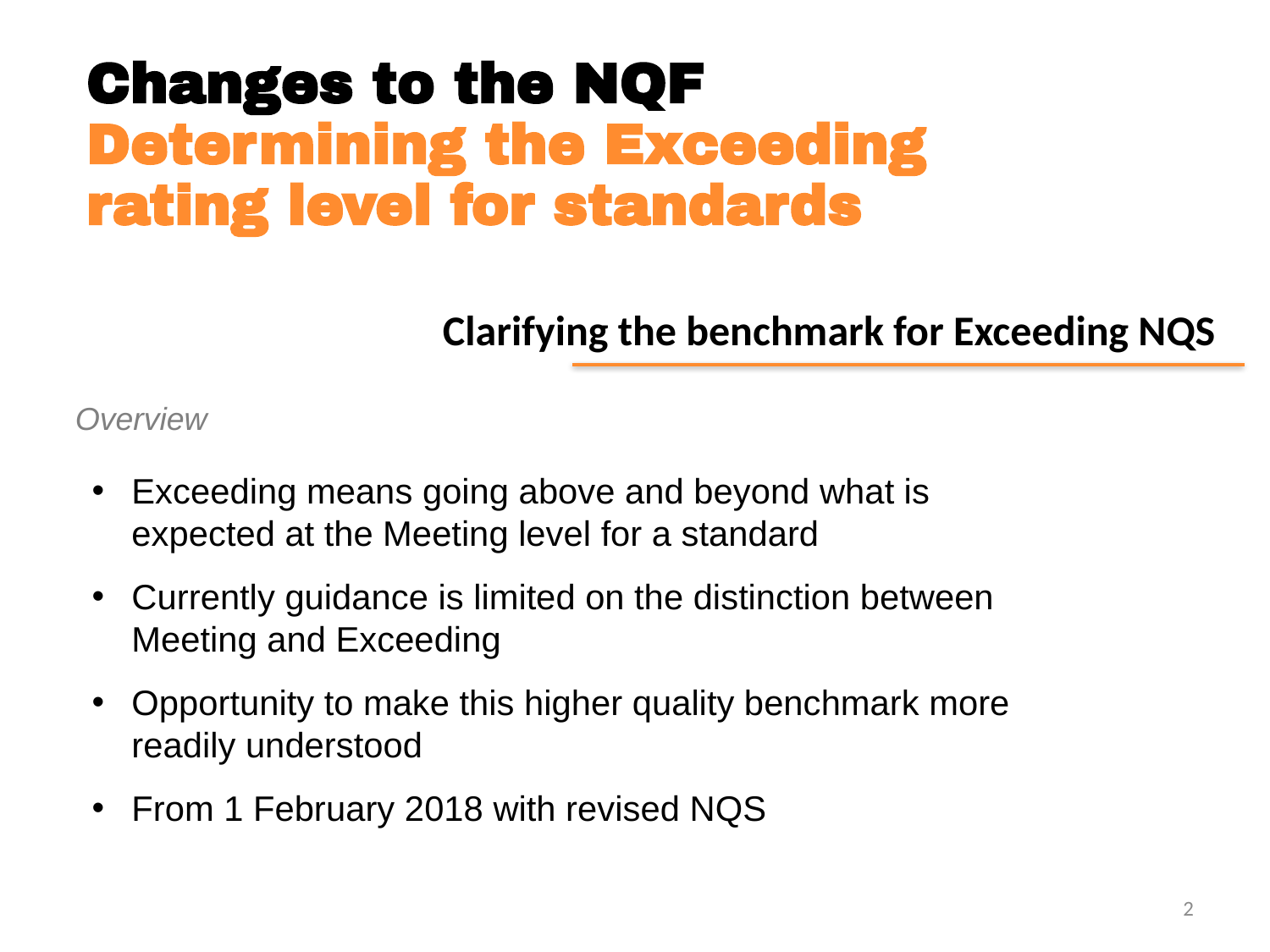

Changes to the NQF
Determining the Exceeding rating level for standards
Clarifying the benchmark for Exceeding NQS
Overview
Exceeding means going above and beyond what is expected at the Meeting level for a standard
Currently guidance is limited on the distinction between Meeting and Exceeding
Opportunity to make this higher quality benchmark more readily understood
From 1 February 2018 with revised NQS

2